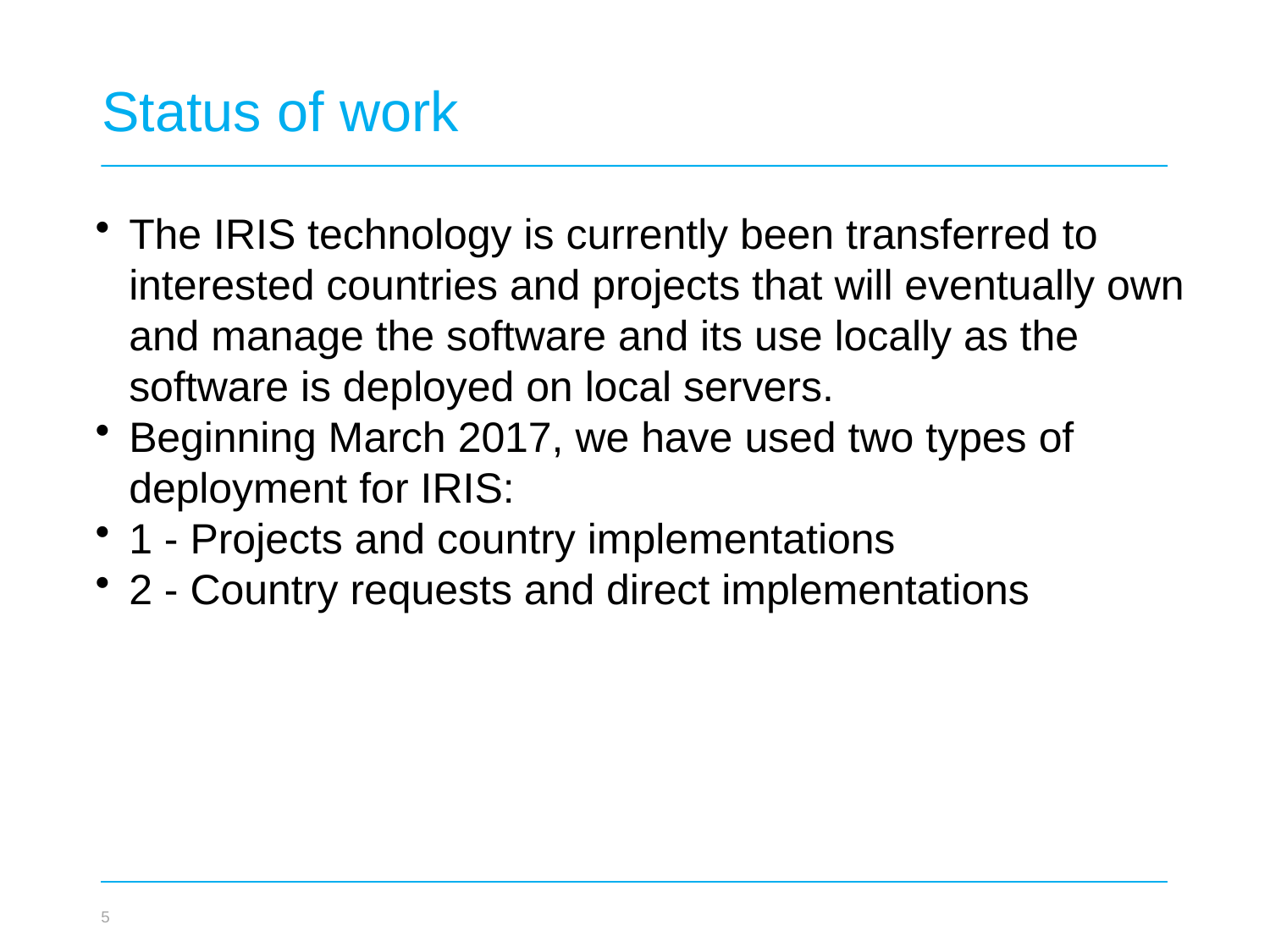

Status of work

The IRIS technology is currently been transferred to interested countries and projects that will eventually own and manage the software and its use locally as the software is deployed on local servers.
Beginning March 2017, we have used two types of deployment for IRIS:
1 - Projects and country implementations
2 - Country requests and direct implementations

Photo credit to be given
as shown alongside
(in black or in white)
© NABU/Holger Schulz

5